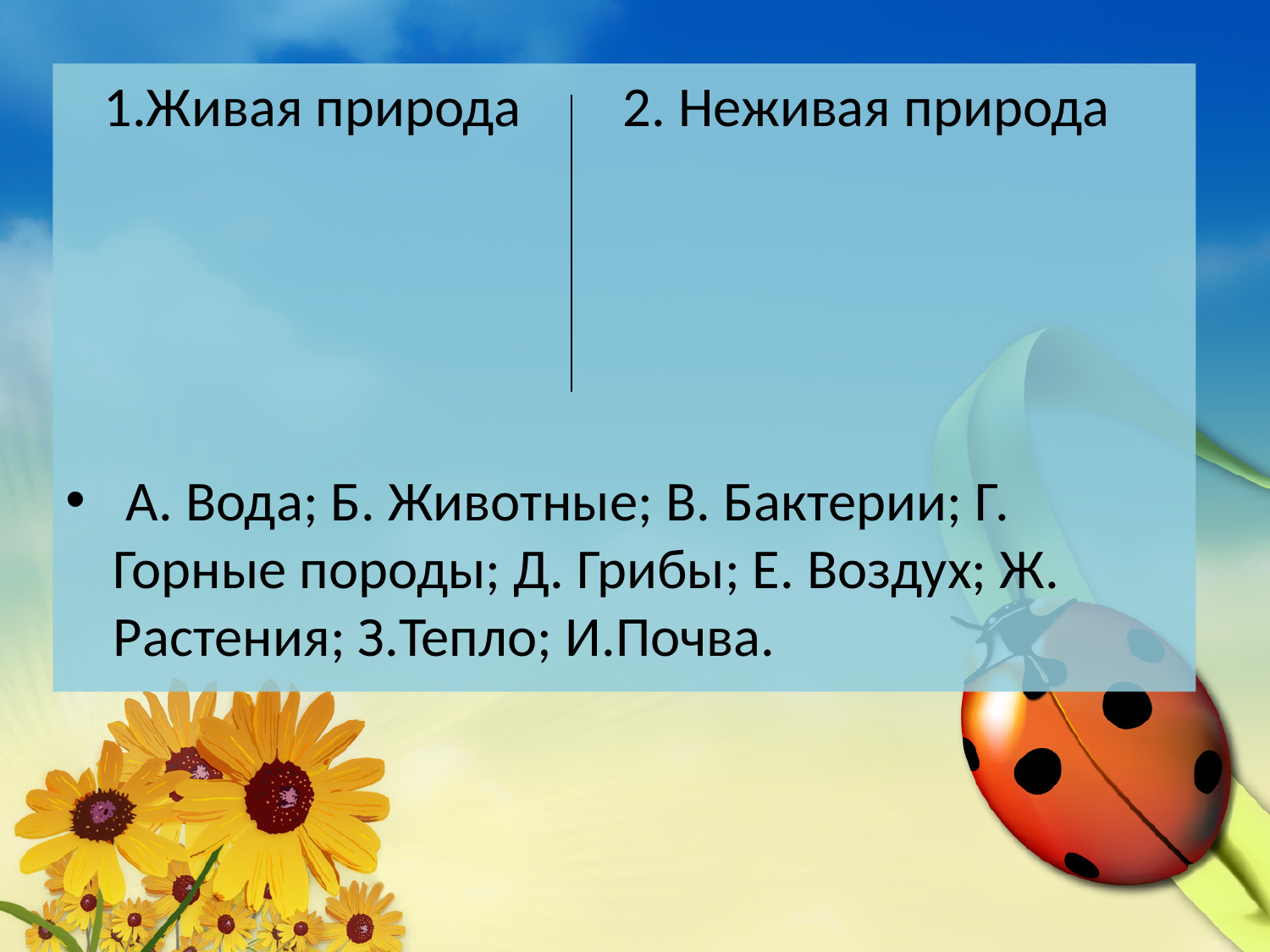

1.Живая природа        2. Неживая природа

 А. Вода; Б. Животные; В. Бактерии; Г. Горные породы; Д. Грибы; Е. Воздух; Ж. Растения; З.Тепло; И.Почва.